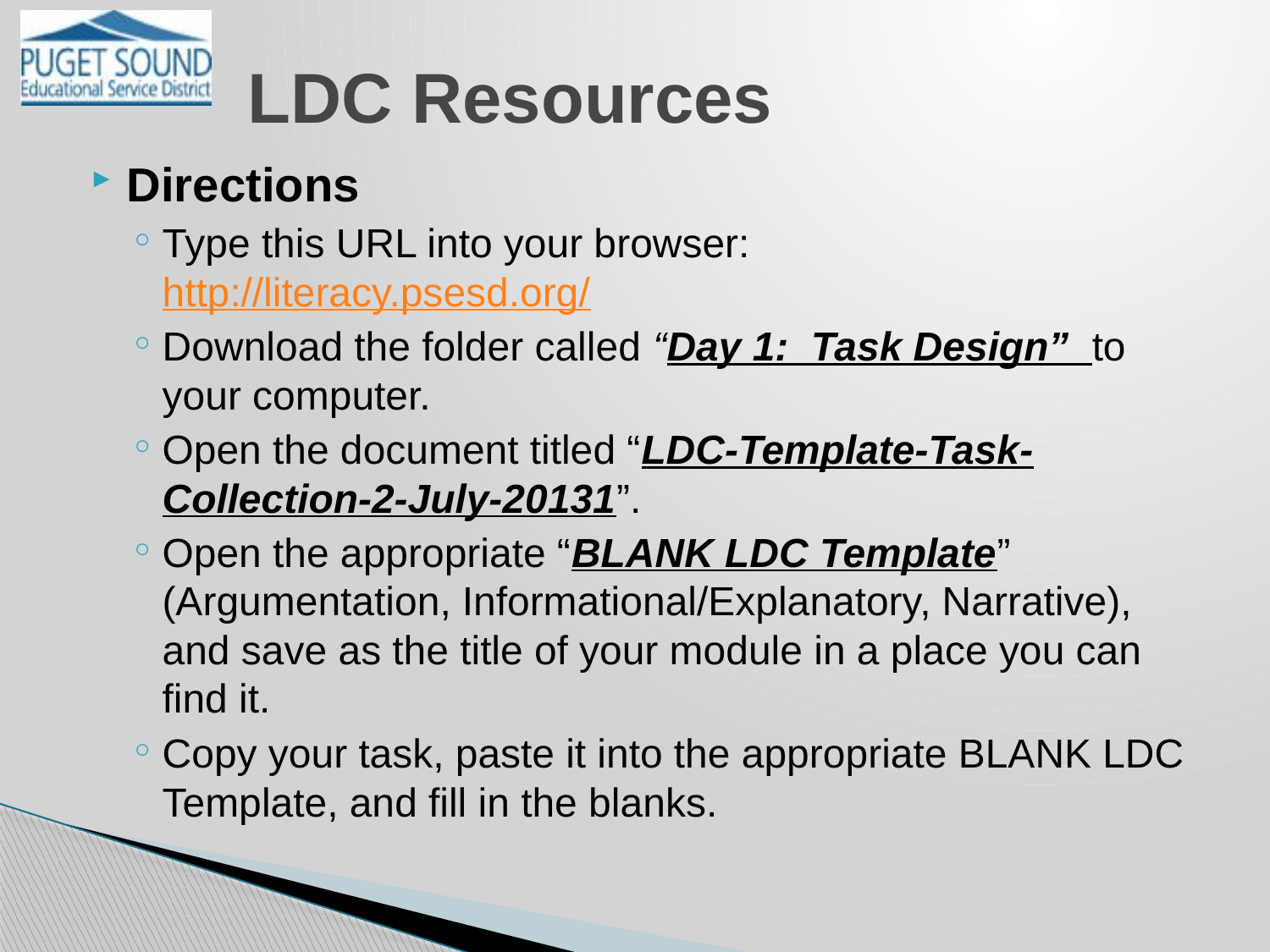

# LDC Resources
Directions
Type this URL into your browser:  http://literacy.psesd.org/
Download the folder called “Day 1:  Task Design”  to your computer.
Open the document titled “LDC-Template-Task-Collection-2-July-20131”.
Open the appropriate “BLANK LDC Template” (Argumentation, Informational/Explanatory, Narrative), and save as the title of your module in a place you can find it.
Copy your task, paste it into the appropriate BLANK LDC Template, and fill in the blanks.